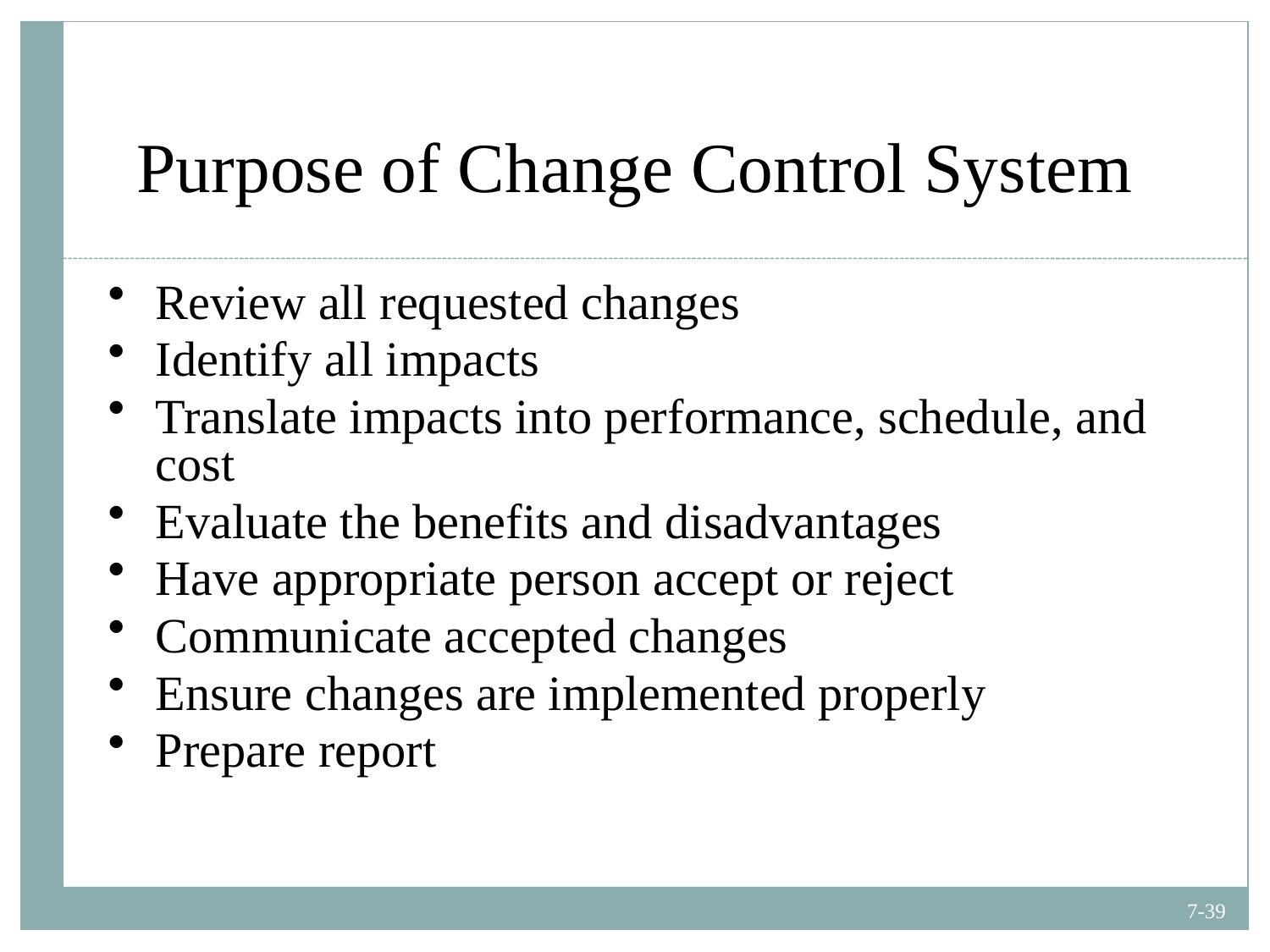

# Purpose of Change Control System
Review all requested changes
Identify all impacts
Translate impacts into performance, schedule, and cost
Evaluate the benefits and disadvantages
Have appropriate person accept or reject
Communicate accepted changes
Ensure changes are implemented properly
Prepare report